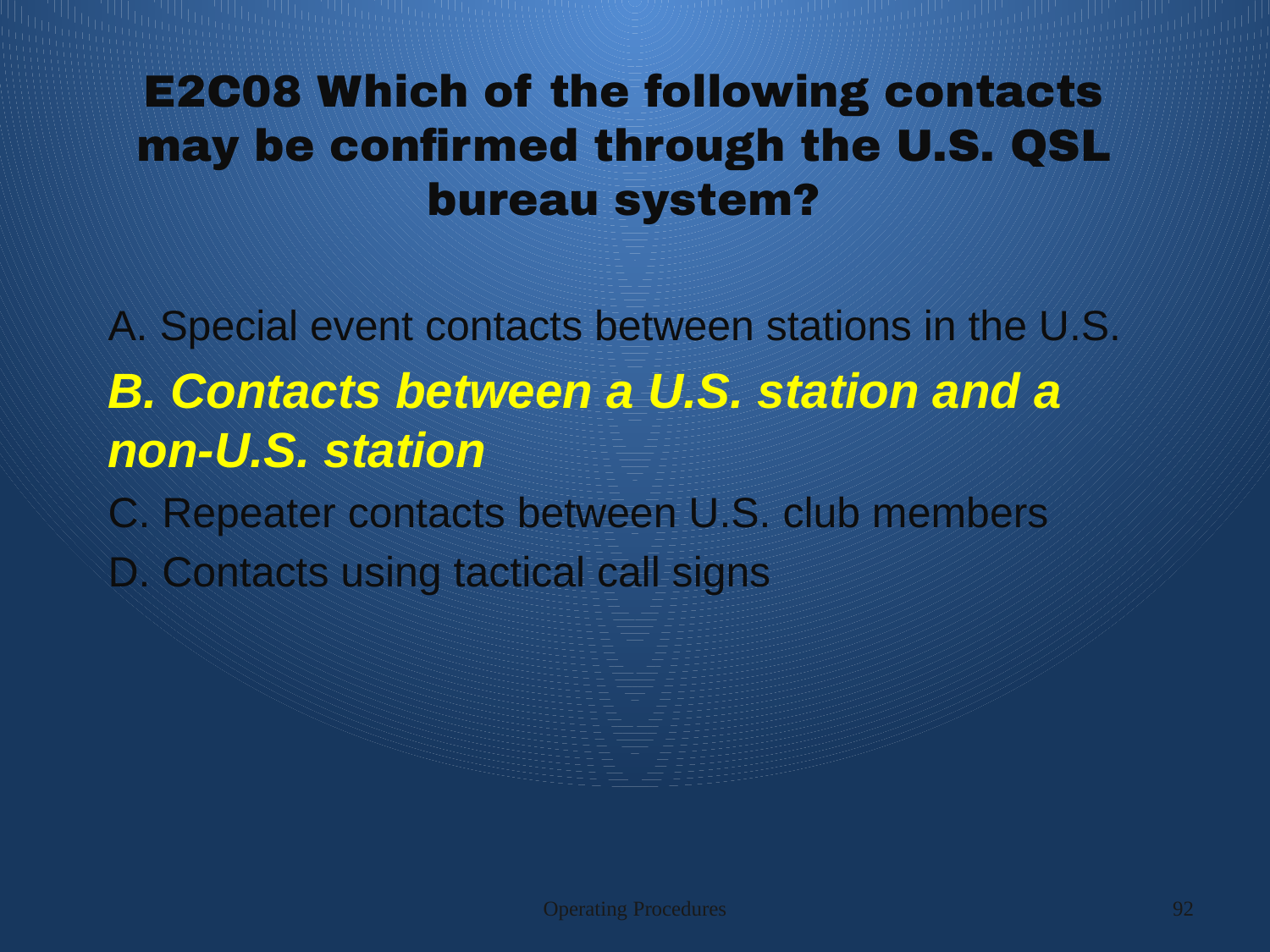

# E2C08 Which of the following contacts may be confirmed through the U.S. QSL bureau system?

A. Special event contacts between stations in the U.S.
B. Contacts between a U.S. station and a non-U.S. station
C. Repeater contacts between U.S. club members
D. Contacts using tactical call signs
Operating Procedures
92